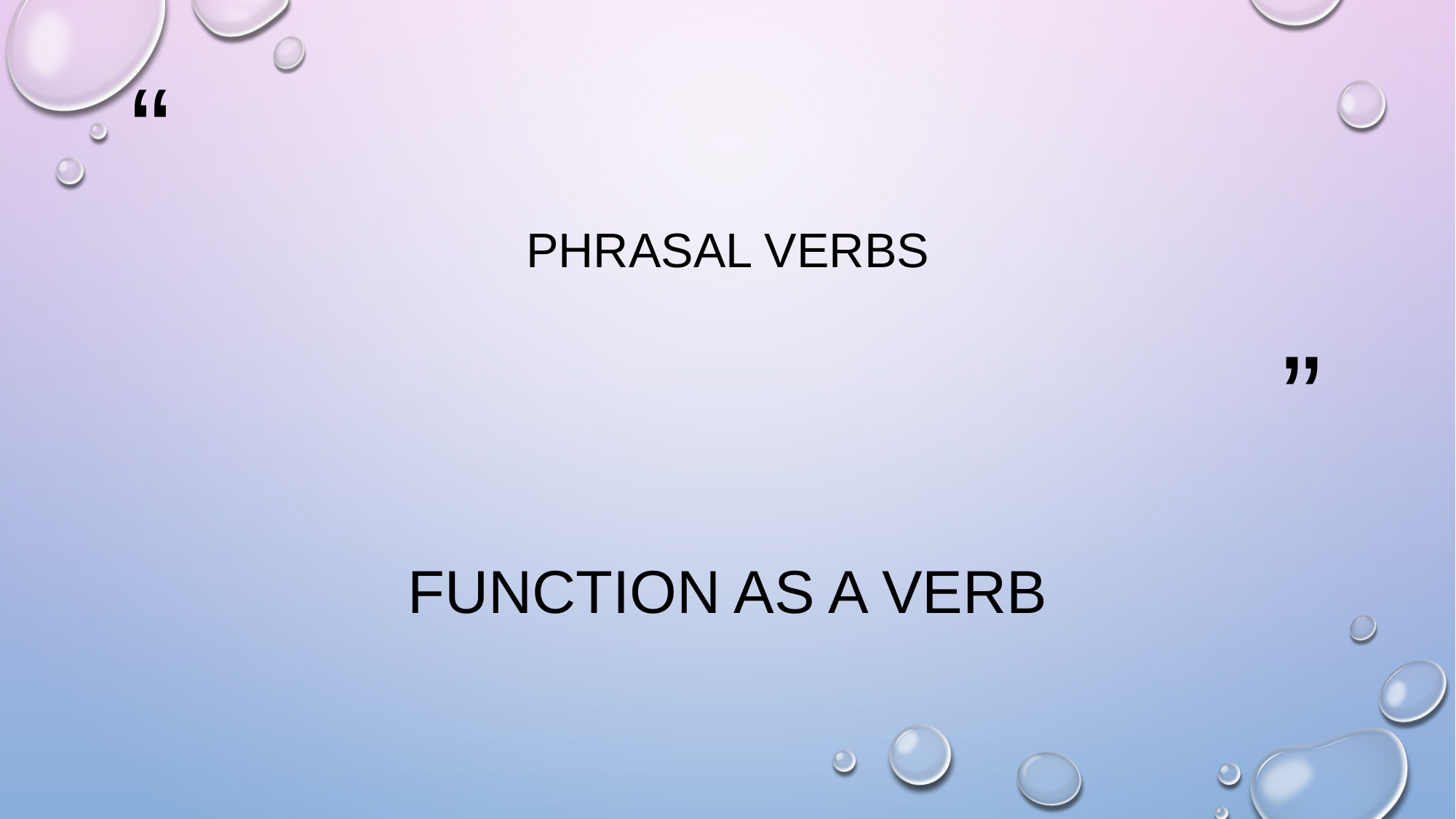

# Phrasal Verbs
FUNCTION AS A VERB